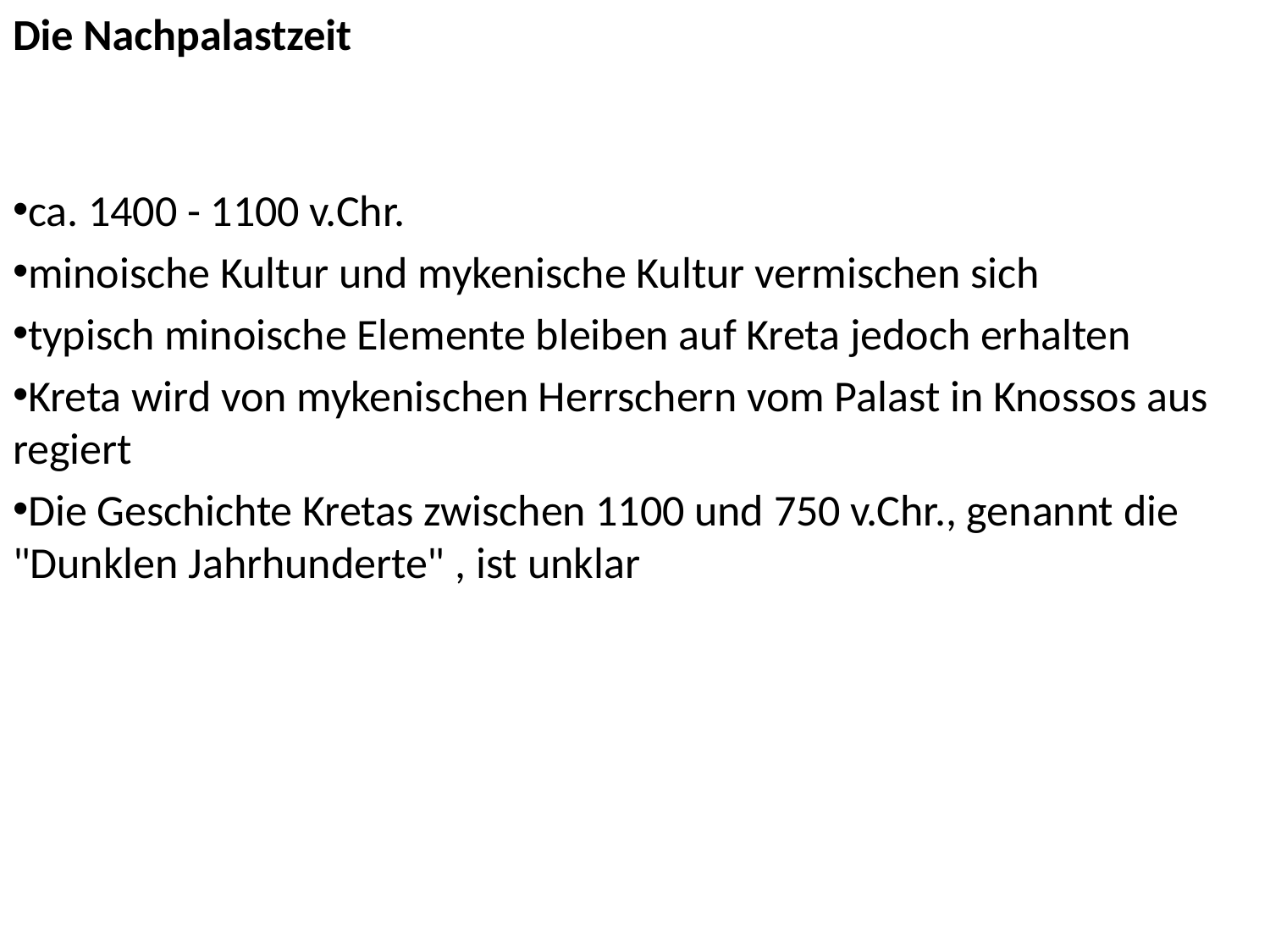

Die Nachpalastzeit

ca. 1400 - 1100 v.Chr.
minoische Kultur und mykenische Kultur vermischen sich
typisch minoische Elemente bleiben auf Kreta jedoch erhalten
Kreta wird von mykenischen Herrschern vom Palast in Knossos aus regiert
Die Geschichte Kretas zwischen 1100 und 750 v.Chr., genannt die "Dunklen Jahrhunderte" , ist unklar